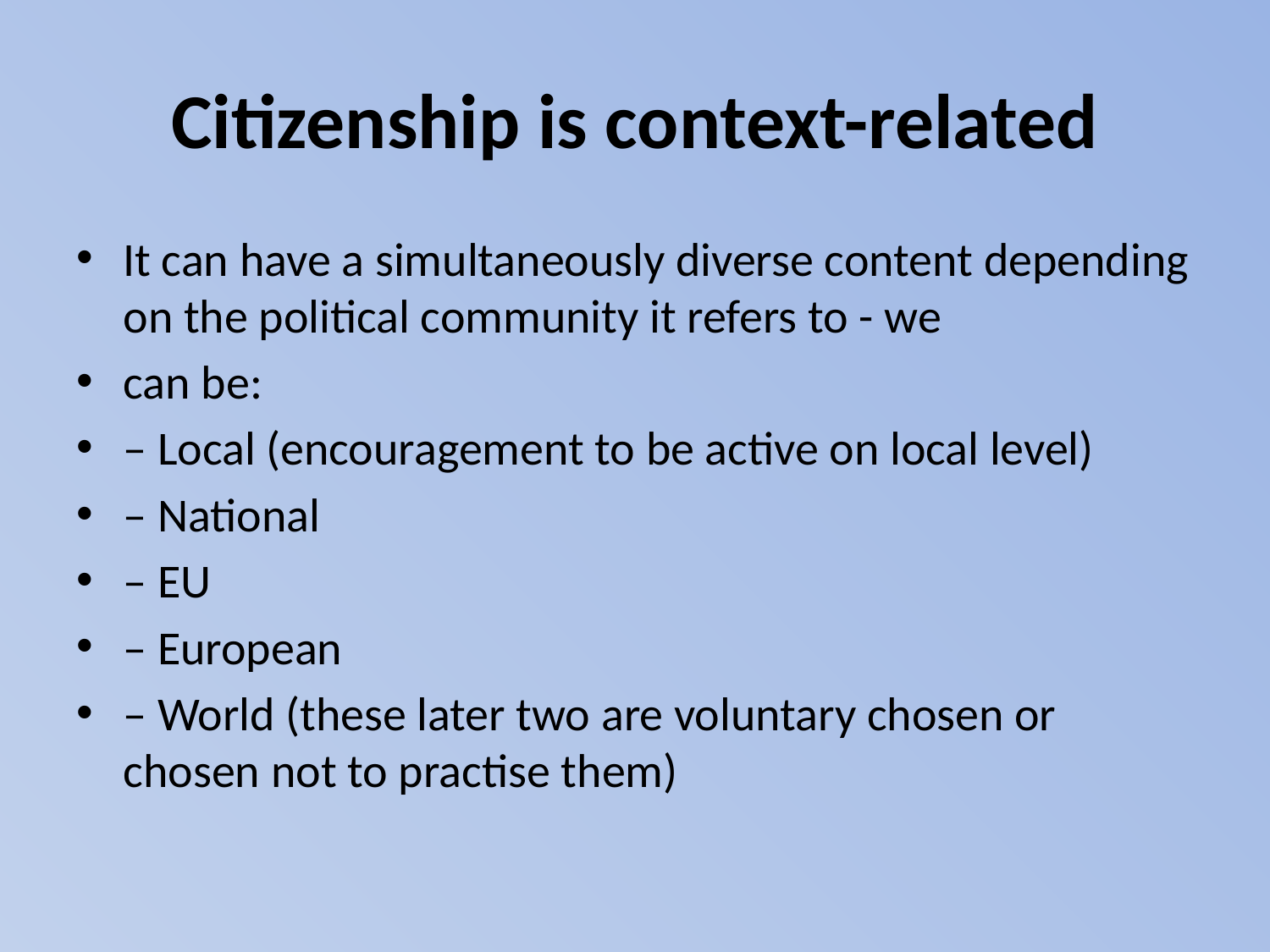

# Citizenship is context-related
It can have a simultaneously diverse content depending on the political community it refers to - we
can be:
– Local (encouragement to be active on local level)
– National
– EU
– European
– World (these later two are voluntary chosen or chosen not to practise them)